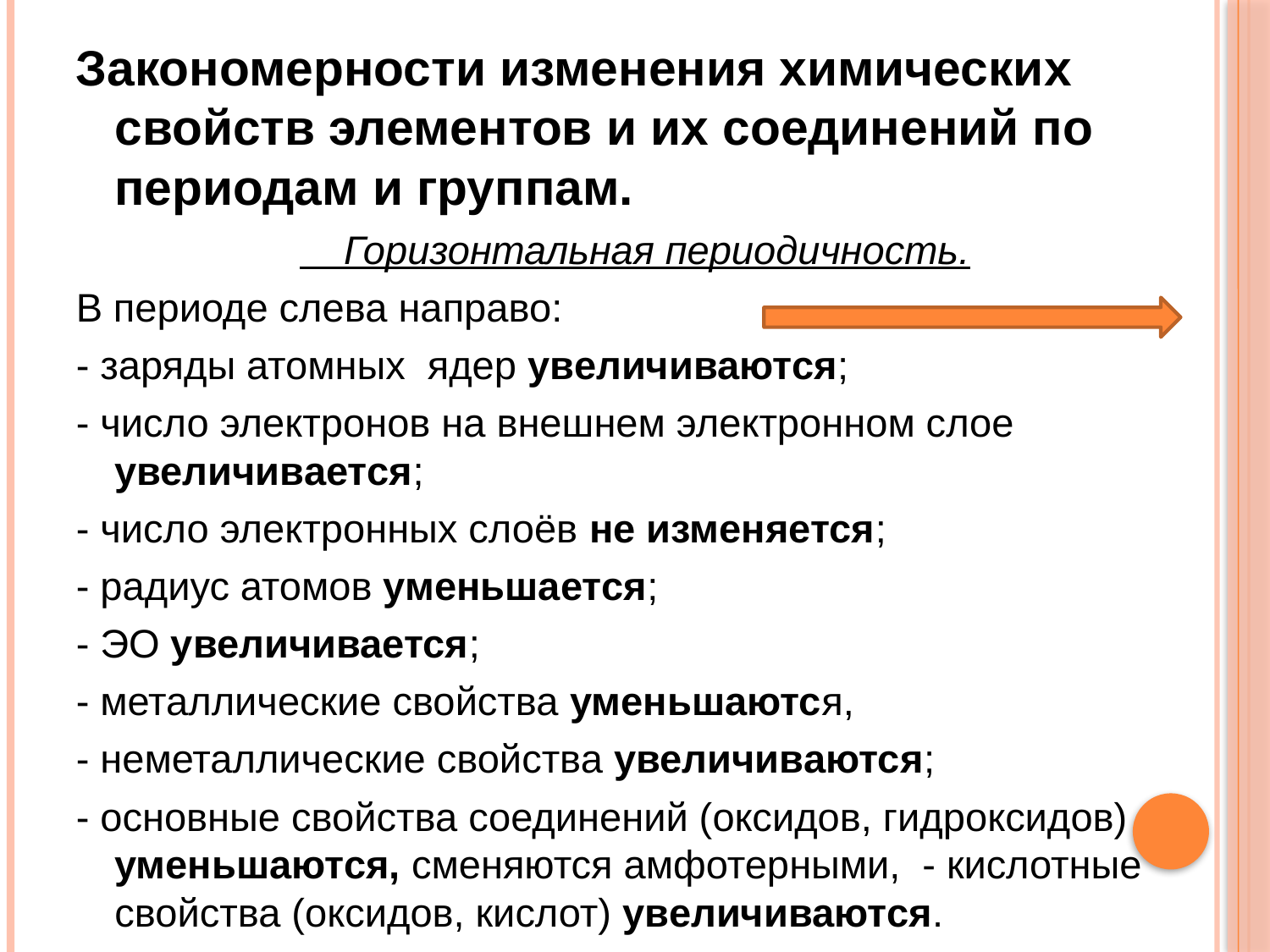

Закономерности изменения химических свойств элементов и их соединений по периодам и группам.
    Горизонтальная периодичность.
В периоде слева направо:
- заряды атомных  ядер увеличиваются;
- число электронов на внешнем электронном слое увеличивается;
- число электронных слоёв не изменяется;
- радиус атомов уменьшается;
- ЭО увеличивается;
- металлические свойства уменьшаются,
- неметаллические свойства увеличиваются;
- основные свойства соединений (оксидов, гидроксидов) уменьшаются, сменяются амфотерными,  - кислотные свойства (оксидов, кислот) увеличиваются.